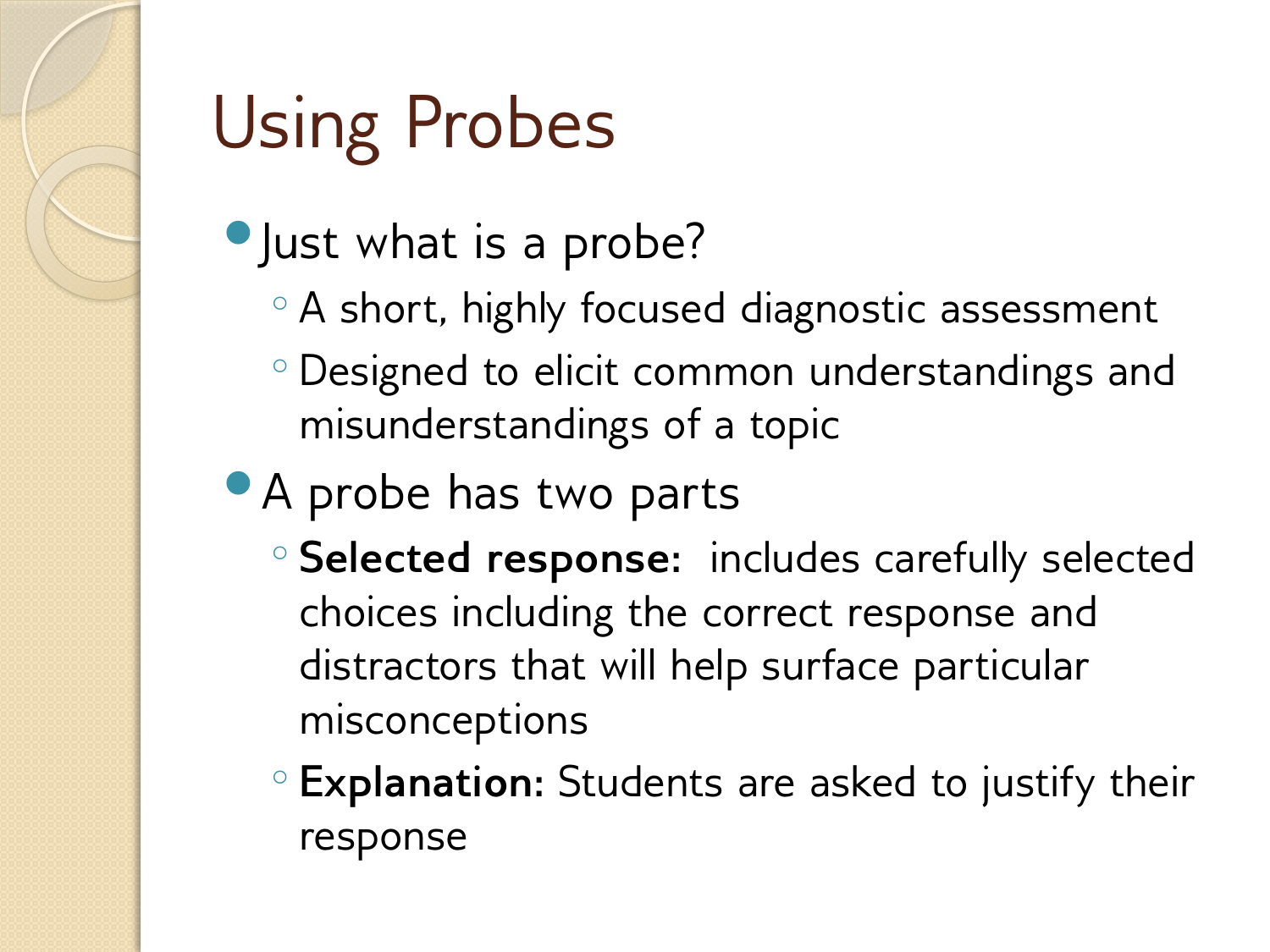

# Using Probes
Just what is a probe?
A short, highly focused diagnostic assessment
Designed to elicit common understandings and misunderstandings of a topic
A probe has two parts
Selected response:  includes carefully selected choices including the correct response and distractors that will help surface particular misconceptions
Explanation: Students are asked to justify their response